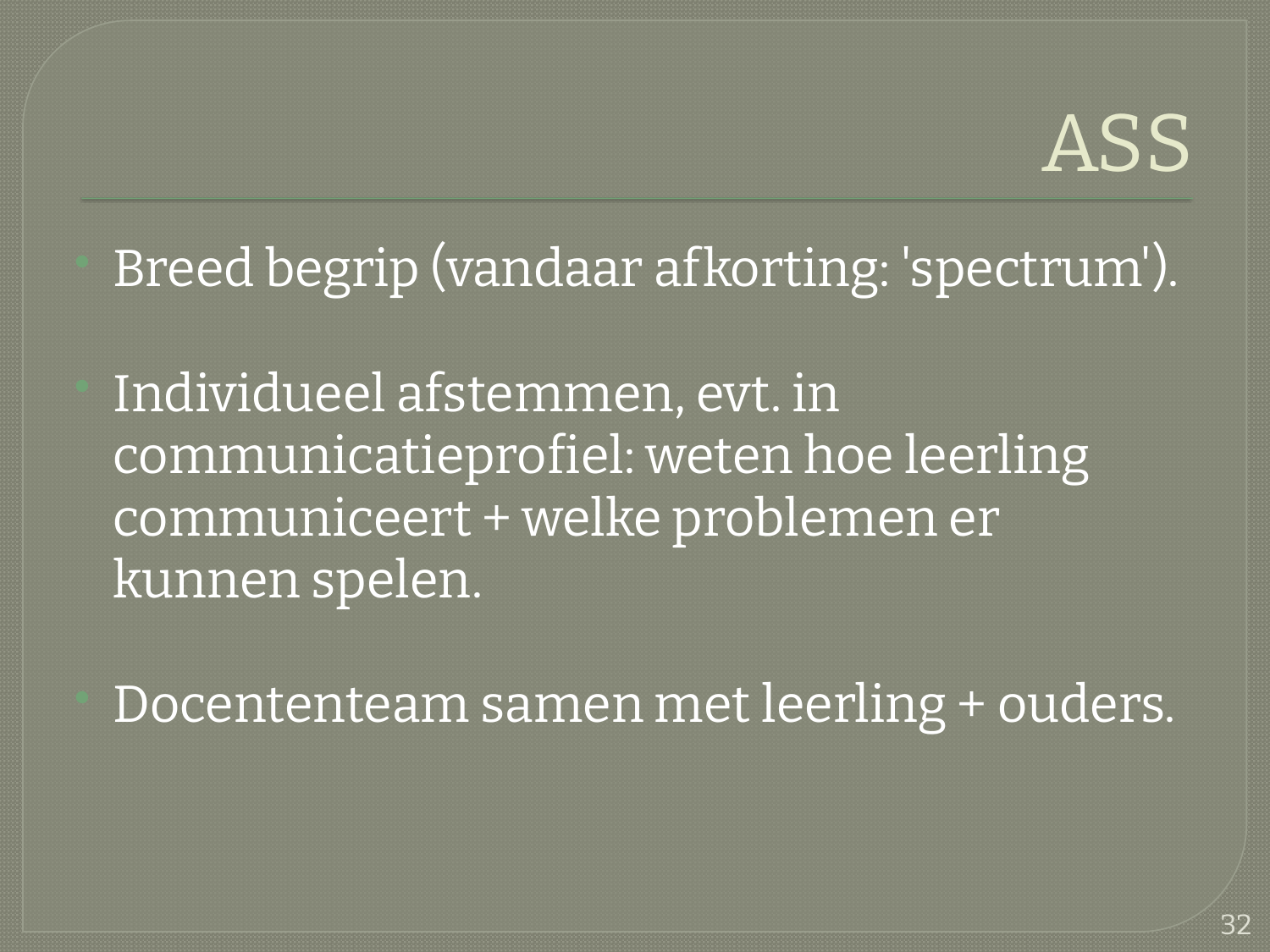

# ASS
Breed begrip (vandaar afkorting: 'spectrum').

Individueel afstemmen, evt. in communicatieprofiel: weten hoe leerling communiceert + welke problemen er kunnen spelen.

Docententeam samen met leerling + ouders.
32